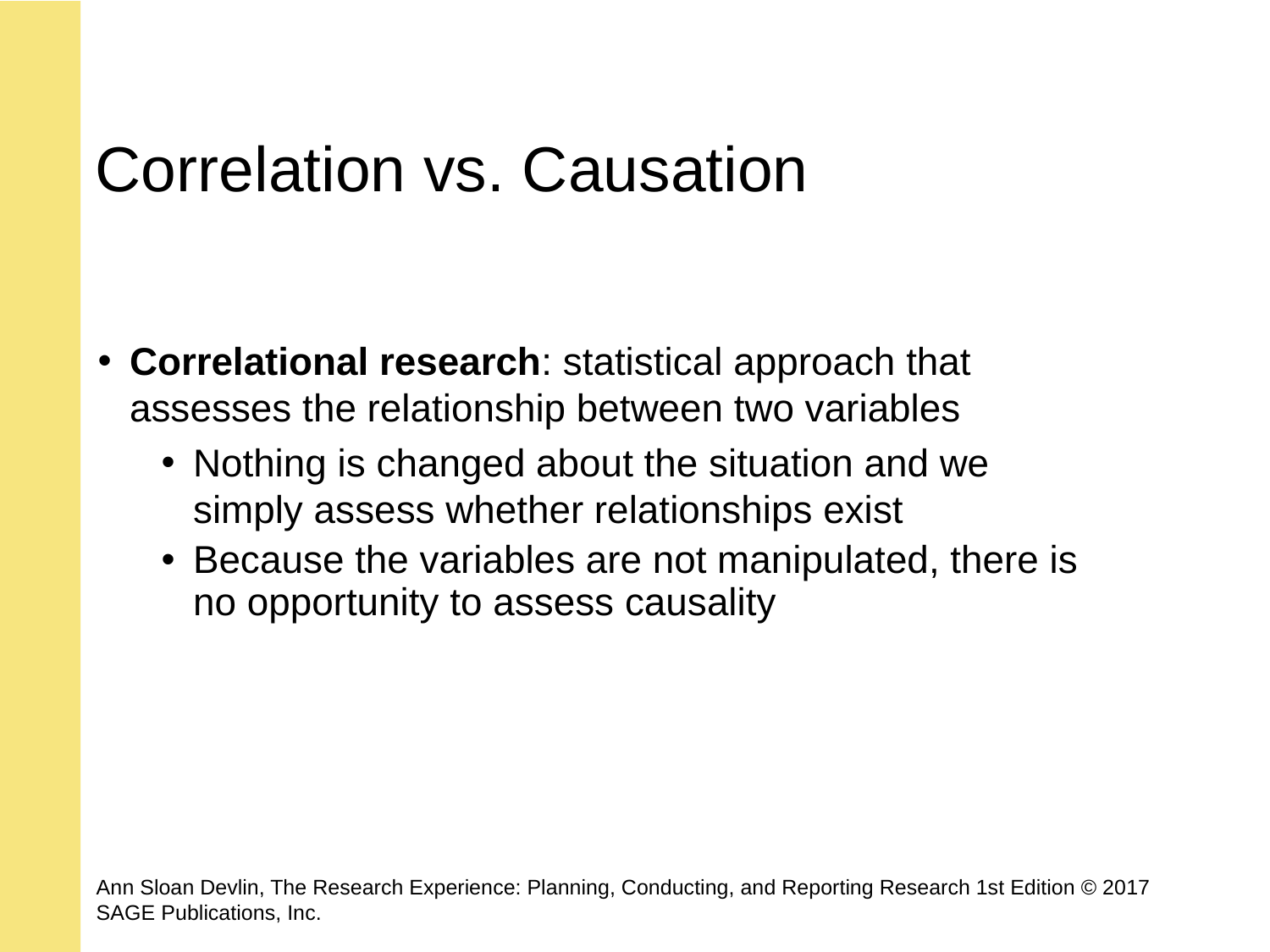

# Correlation vs. Causation
Correlational research: statistical approach that assesses the relationship between two variables
Nothing is changed about the situation and we simply assess whether relationships exist
Because the variables are not manipulated, there is no opportunity to assess causality